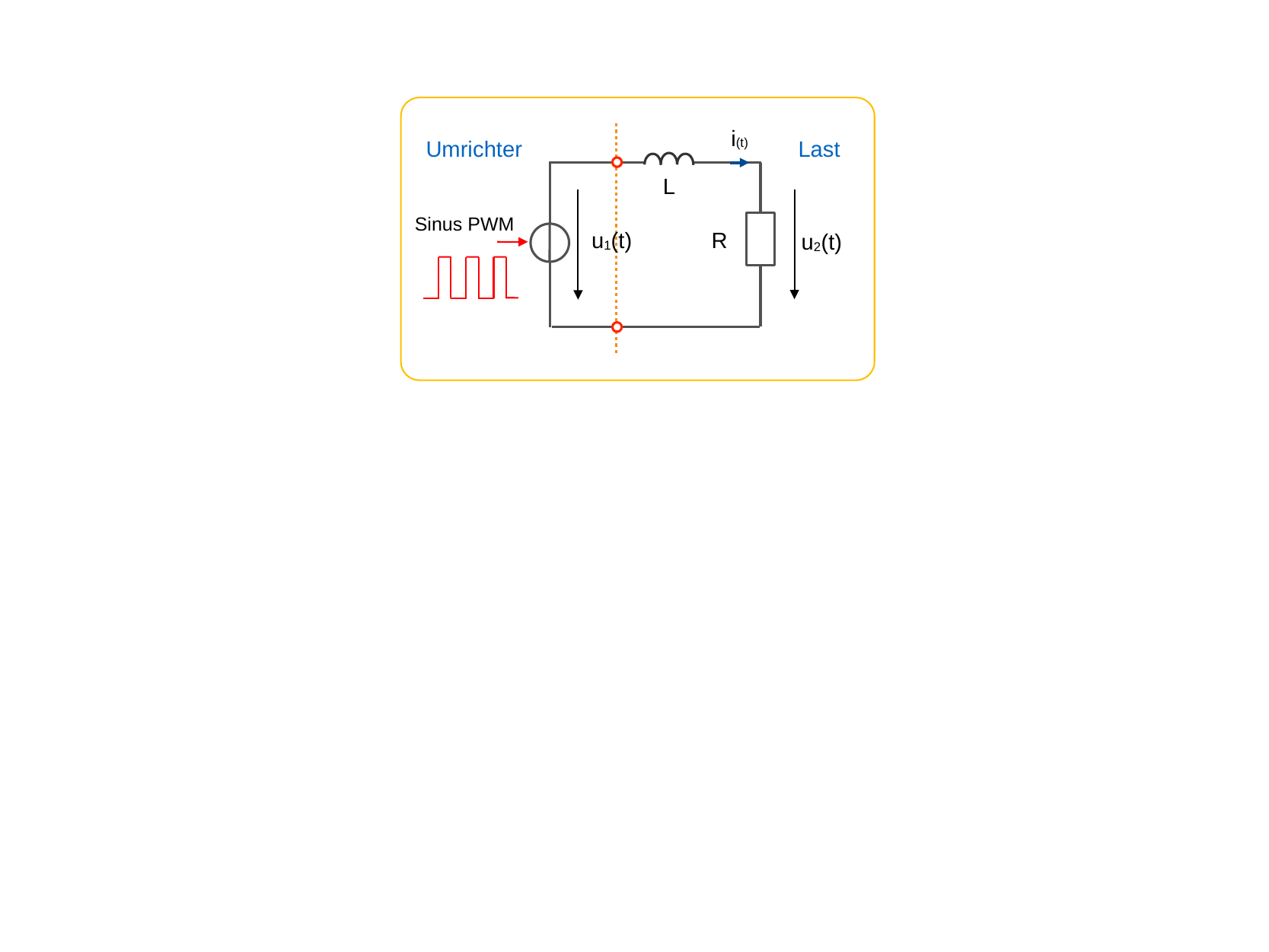

i(t)

Last
Umrichter

L

Sinus PWM
u1(t)
R
u2(t)